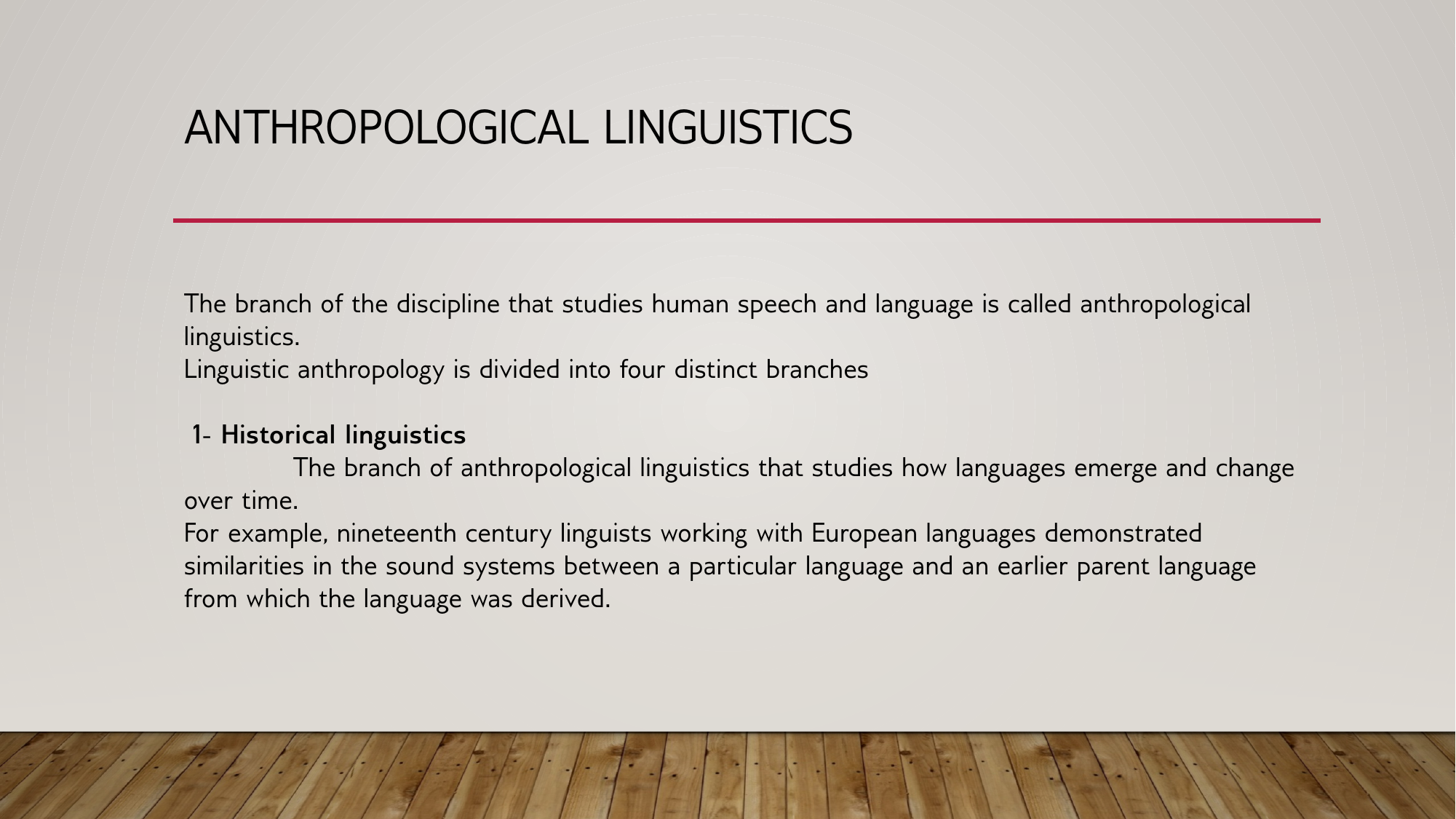

# Anthropological Linguistics
The branch of the discipline that studies human speech and language is called anthropological linguistics.
Linguistic anthropology is divided into four distinct branches

 1- Historical linguistics
	The branch of anthropological linguistics that studies how languages emerge and change over time.
For example, nineteenth century linguists working with European languages demonstrated similarities in the sound systems between a particular language and an earlier parent language from which the language was derived.